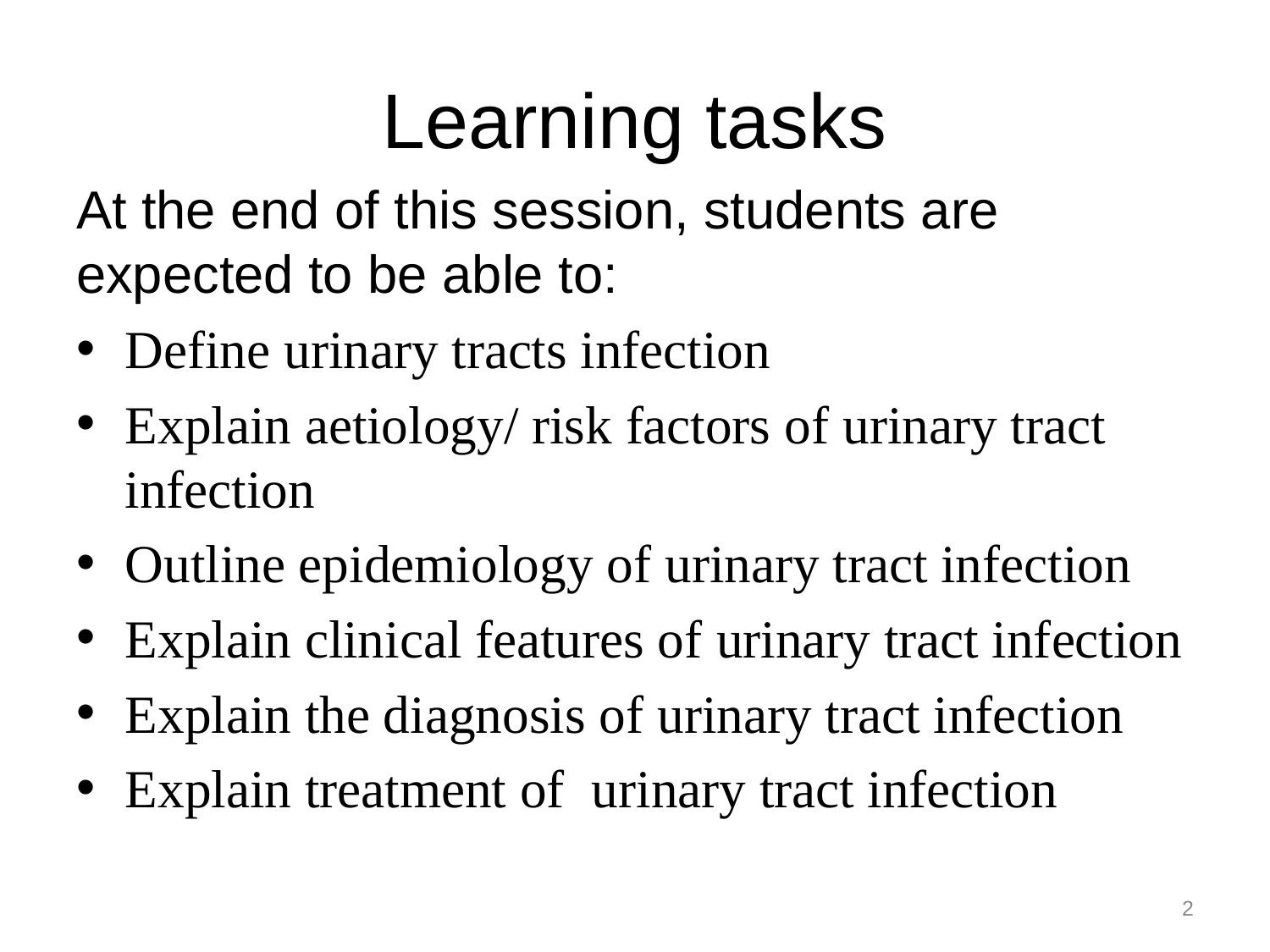

# Learning tasks
At the end of this session, students are expected to be able to:
Define urinary tracts infection
Explain aetiology/ risk factors of urinary tract infection
Outline epidemiology of urinary tract infection
Explain clinical features of urinary tract infection
Explain the diagnosis of urinary tract infection
Explain treatment of  urinary tract infection

2